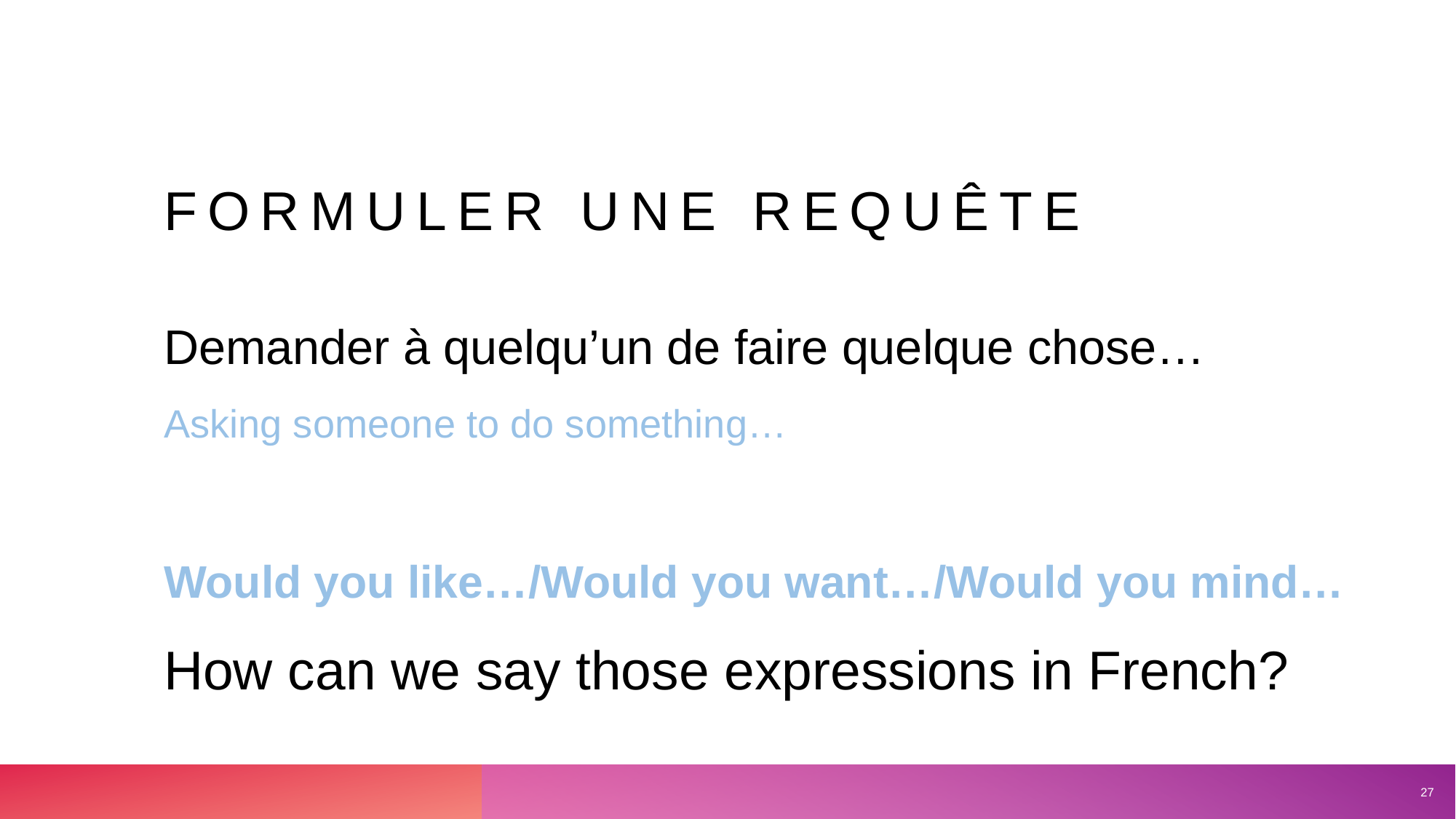

# Formuler une requête

Demander à quelqu’un de faire quelque chose…
Asking someone to do something…

Would you like…/Would you want…/Would you mind…
How can we say those expressions in French?

27